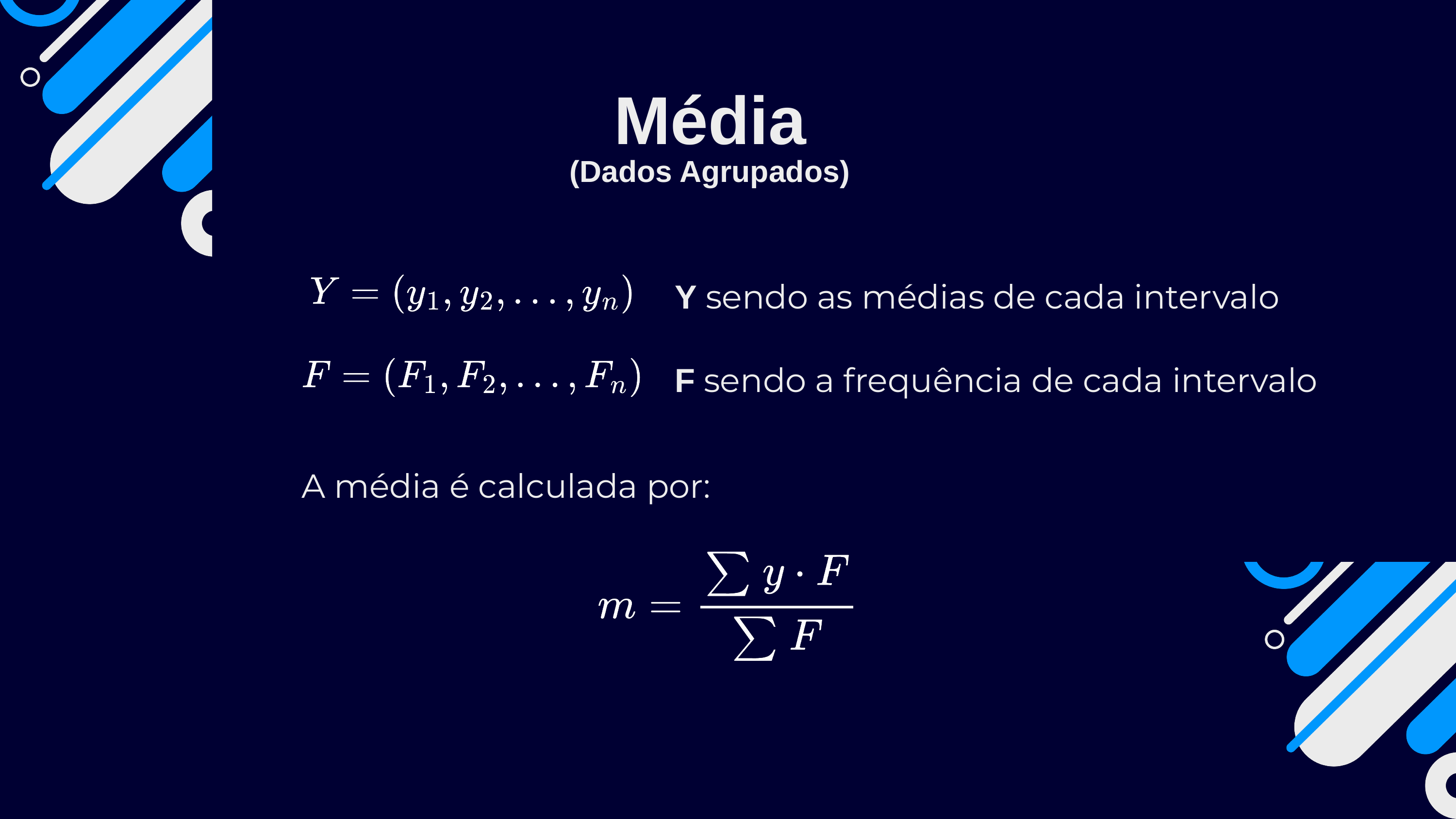

Média

(Dados Agrupados)
Y sendo as médias de cada intervalo

F sendo a frequência de cada intervalo

A média é calculada por: